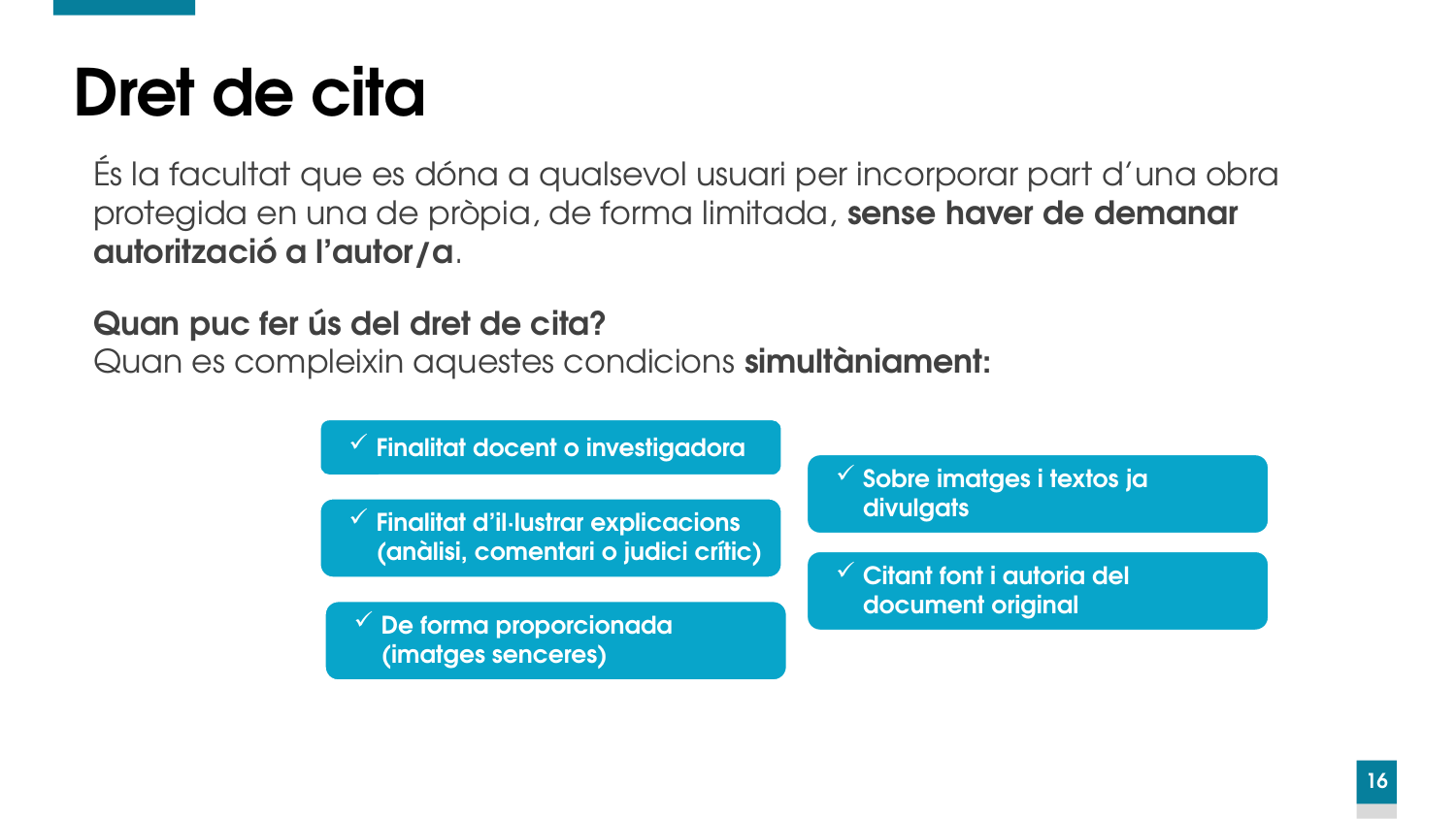

# Dret de cita
És la facultat que es dóna a qualsevol usuari per incorporar part d’una obra protegida en una de pròpia, de forma limitada, sense haver de demanar autorització a l’autor/a.
Quan puc fer ús del dret de cita?
Quan es compleixin aquestes condicions simultàniament:

Finalitat docent o investigadora

Sobre imatges i textos ja divulgats

Finalitat d’il·lustrar explicacions
(anàlisi, comentari o judici crític)

Citant font i autoria del document original

De forma proporcionada (imatges senceres)